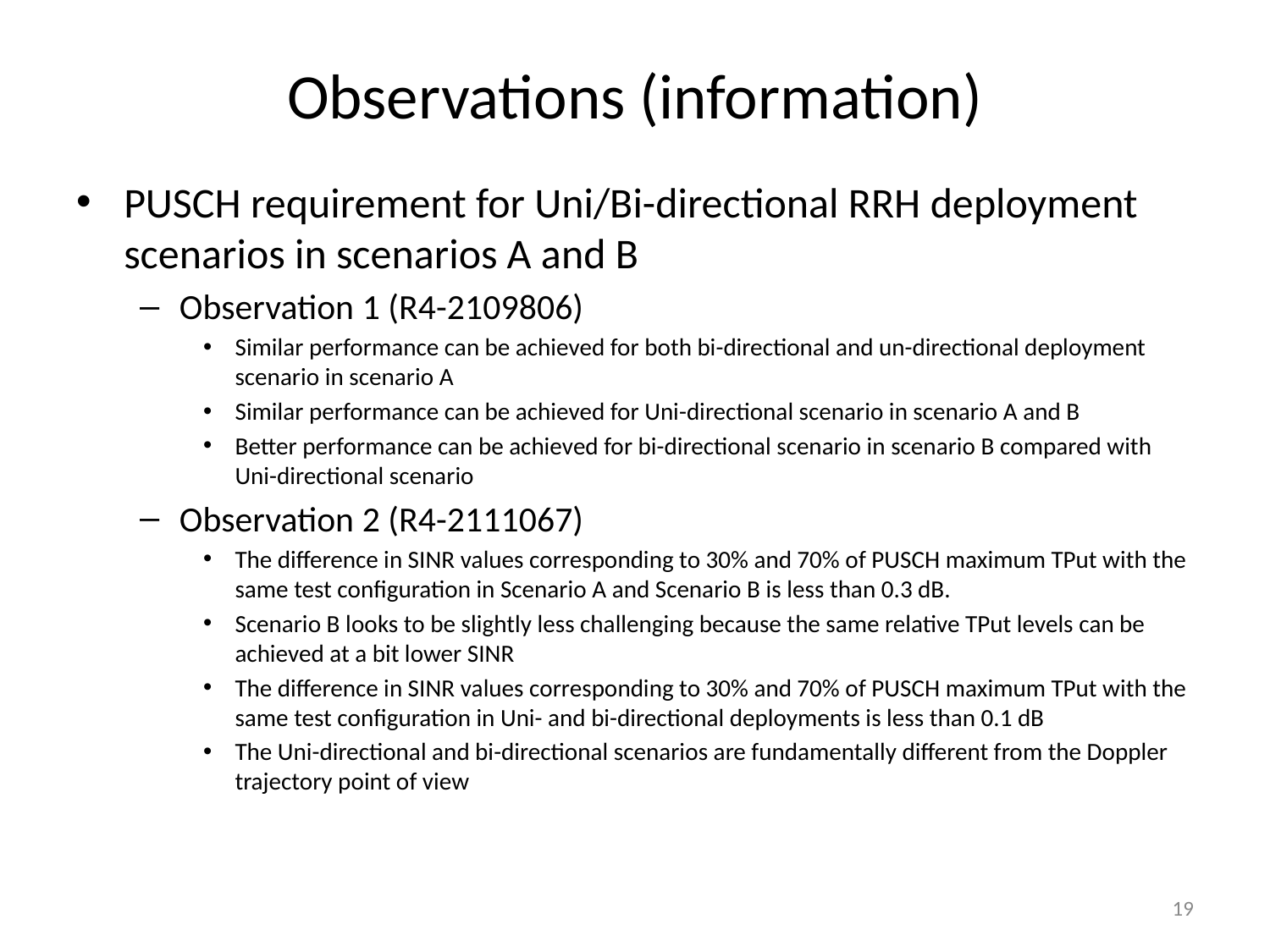

# Observations (information)
PUSCH requirement for Uni/Bi-directional RRH deployment scenarios in scenarios A and B
Observation 1 (R4-2109806)
Similar performance can be achieved for both bi-directional and un-directional deployment scenario in scenario A
Similar performance can be achieved for Uni-directional scenario in scenario A and B
Better performance can be achieved for bi-directional scenario in scenario B compared with Uni-directional scenario
Observation 2 (R4-2111067)
The difference in SINR values corresponding to 30% and 70% of PUSCH maximum TPut with the same test configuration in Scenario A and Scenario B is less than 0.3 dB.
Scenario B looks to be slightly less challenging because the same relative TPut levels can be achieved at a bit lower SINR
The difference in SINR values corresponding to 30% and 70% of PUSCH maximum TPut with the same test configuration in Uni- and bi-directional deployments is less than 0.1 dB
The Uni-directional and bi-directional scenarios are fundamentally different from the Doppler trajectory point of view
19